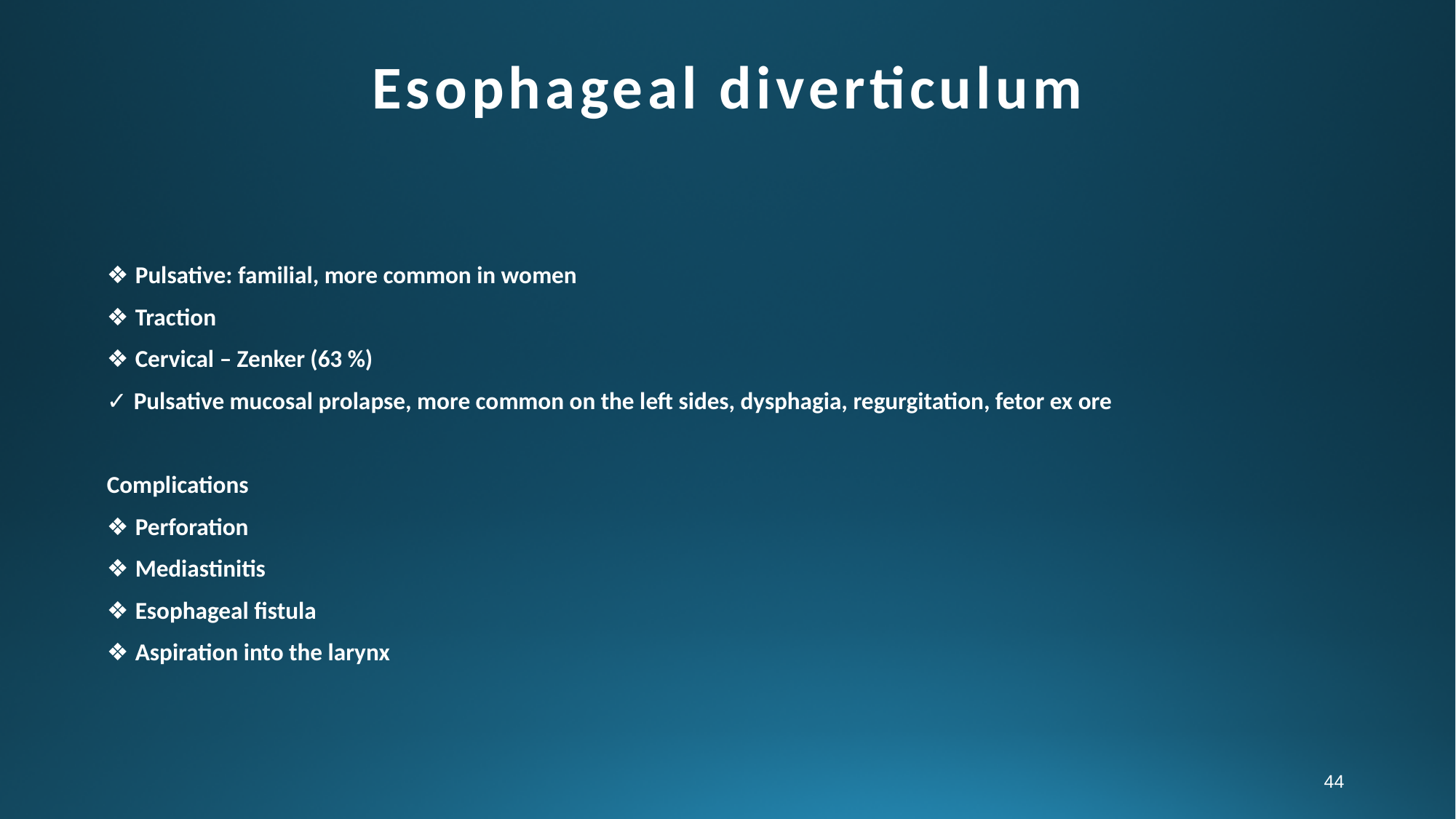

# Esophageal diverticulum
❖ Pulsative: familial, more common in women
❖ Traction
❖ Cervical – Zenker (63 %)
✓ Pulsative mucosal prolapse, more common on the left sides, dysphagia, regurgitation, fetor ex ore

Complications
❖ Perforation
❖ Mediastinitis
❖ Esophageal fistula
❖ Aspiration into the larynx
44